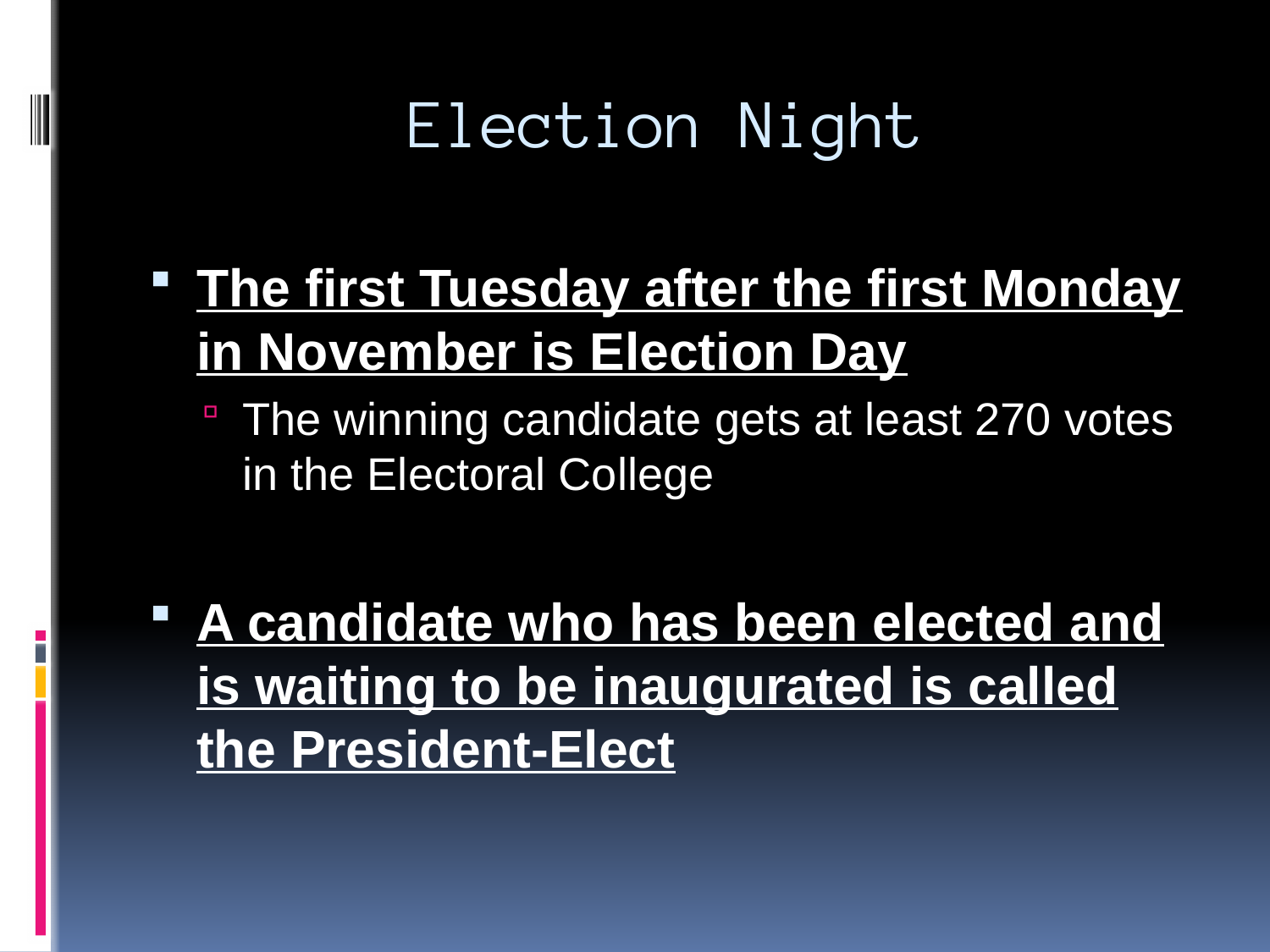

# Election Night
The first Tuesday after the first Monday in November is Election Day
The winning candidate gets at least 270 votes in the Electoral College

A candidate who has been elected and is waiting to be inaugurated is called the President-Elect